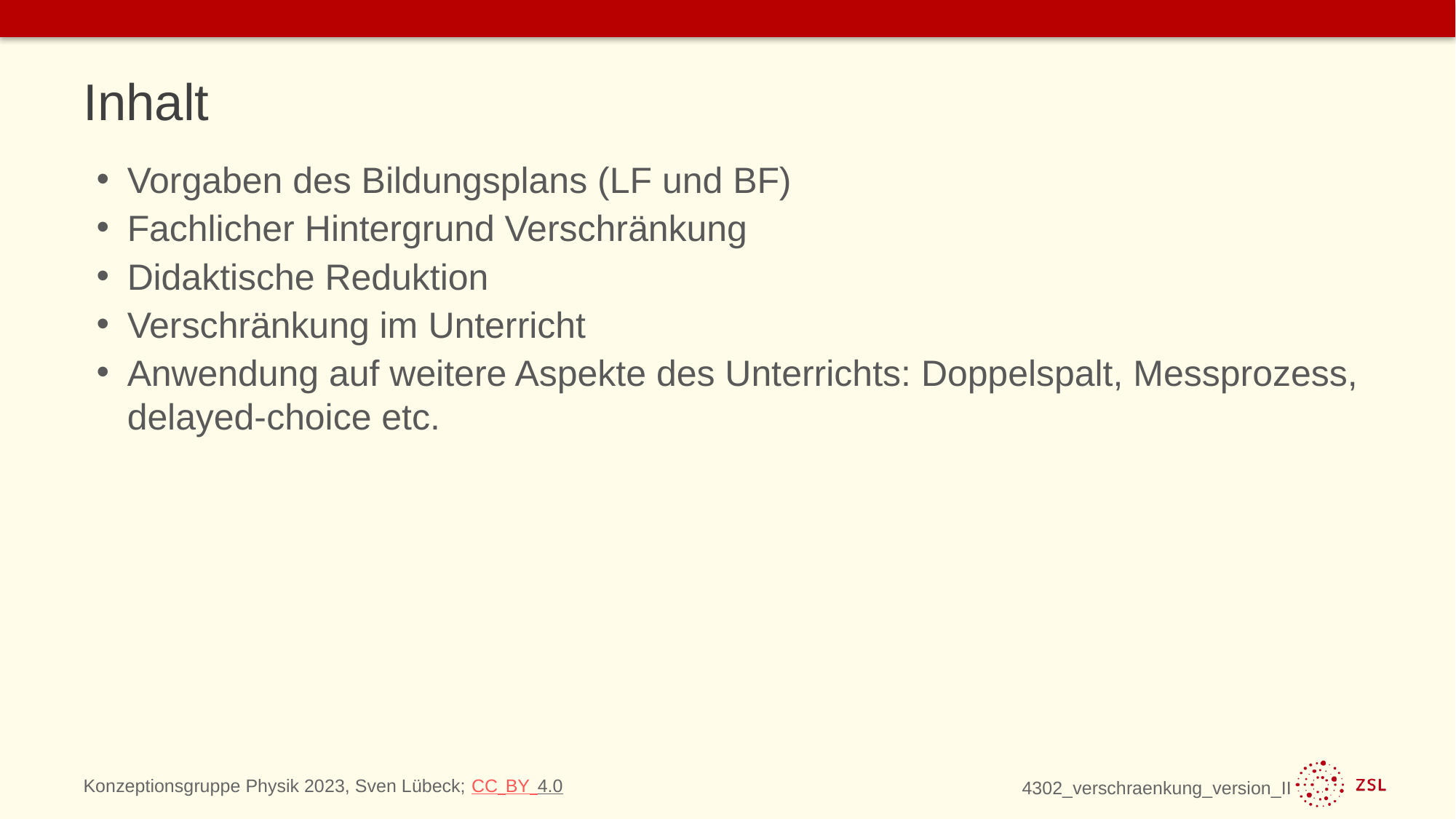

# Inhalt
Vorgaben des Bildungsplans (LF und BF)
Fachlicher Hintergrund Verschränkung
Didaktische Reduktion
Verschränkung im Unterricht
Anwendung auf weitere Aspekte des Unterrichts: Doppelspalt, Messprozess, delayed-choice etc.